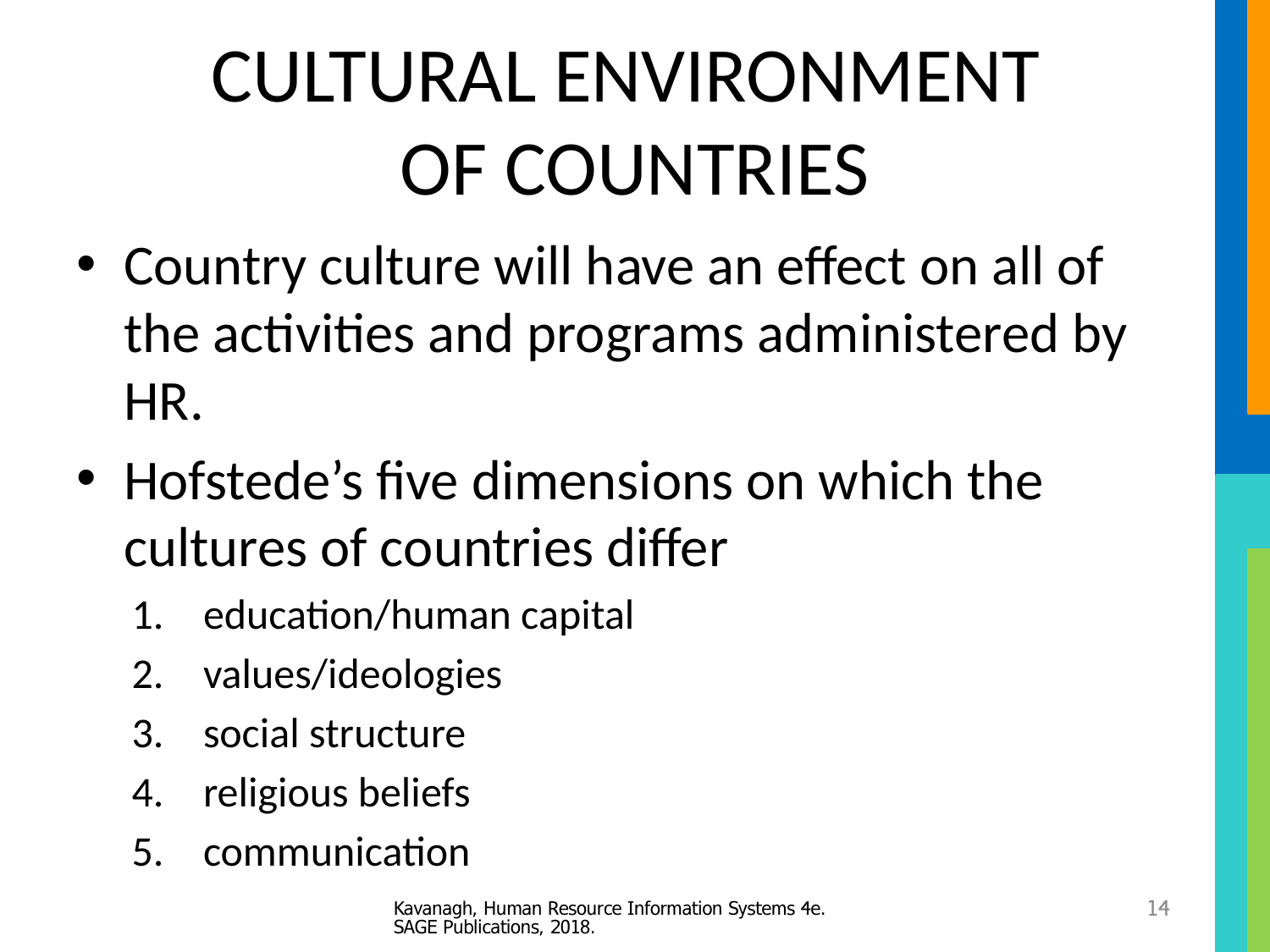

# CULTURAL ENVIRONMENT OF COUNTRIES
Country culture will have an effect on all of the activities and programs administered by HR.
Hofstede’s five dimensions on which the cultures of countries differ
education/human capital
values/ideologies
social structure
religious beliefs
communication

Kavanagh, Human Resource Information Systems 4e. SAGE Publications, 2018.
14